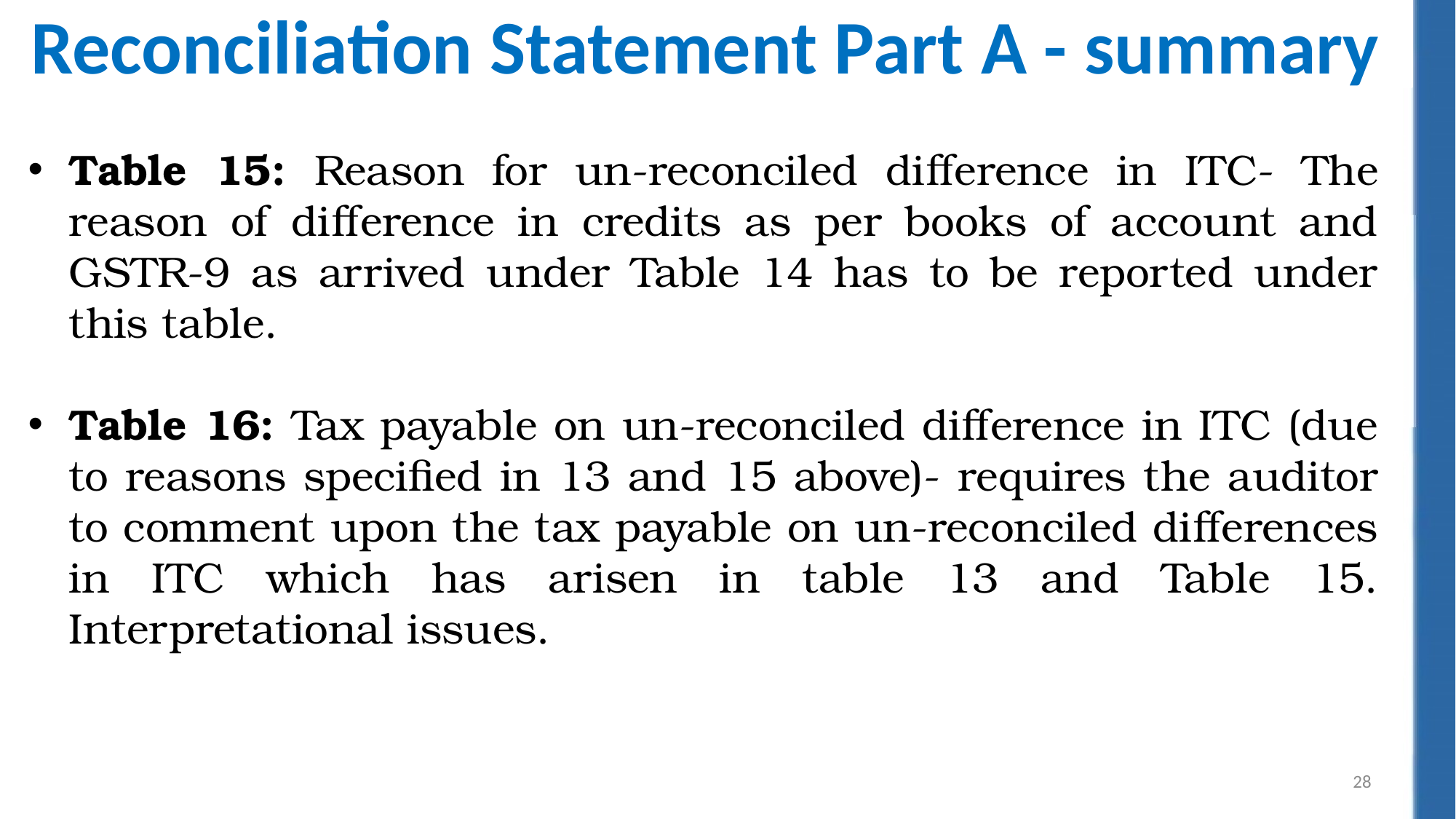

Reconciliation Statement Part A - summary

Table 15: Reason for un-reconciled difference in ITC- The reason of difference in credits as per books of account and GSTR-9 as arrived under Table 14 has to be reported under this table.

Table 16: Tax payable on un-reconciled difference in ITC (due to reasons specified in 13 and 15 above)- requires the auditor to comment upon the tax payable on un-reconciled differences in ITC which has arisen in table 13 and Table 15. Interpretational issues.

28